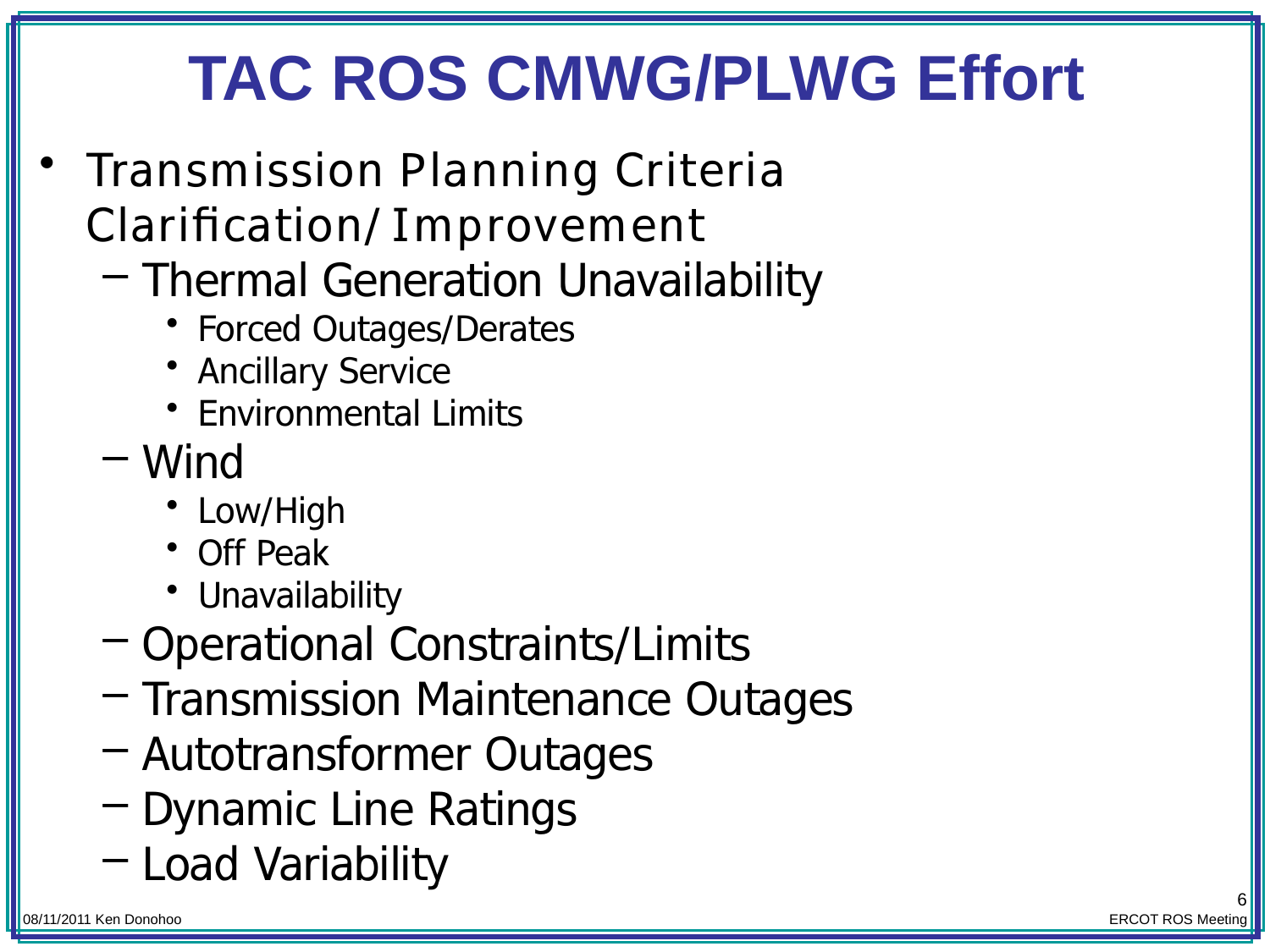

# TAC ROS CMWG/PLWG Effort
Transmission Planning Criteria Clarification/Improvement
Thermal Generation Unavailability
Forced Outages/Derates
Ancillary Service
Environmental Limits
Wind
Low/High
Off Peak
Unavailability
Operational Constraints/Limits
Transmission Maintenance Outages
Autotransformer Outages
Dynamic Line Ratings
Load Variability

6
08/11/2011 Ken Donohoo
ERCOT ROS Meeting